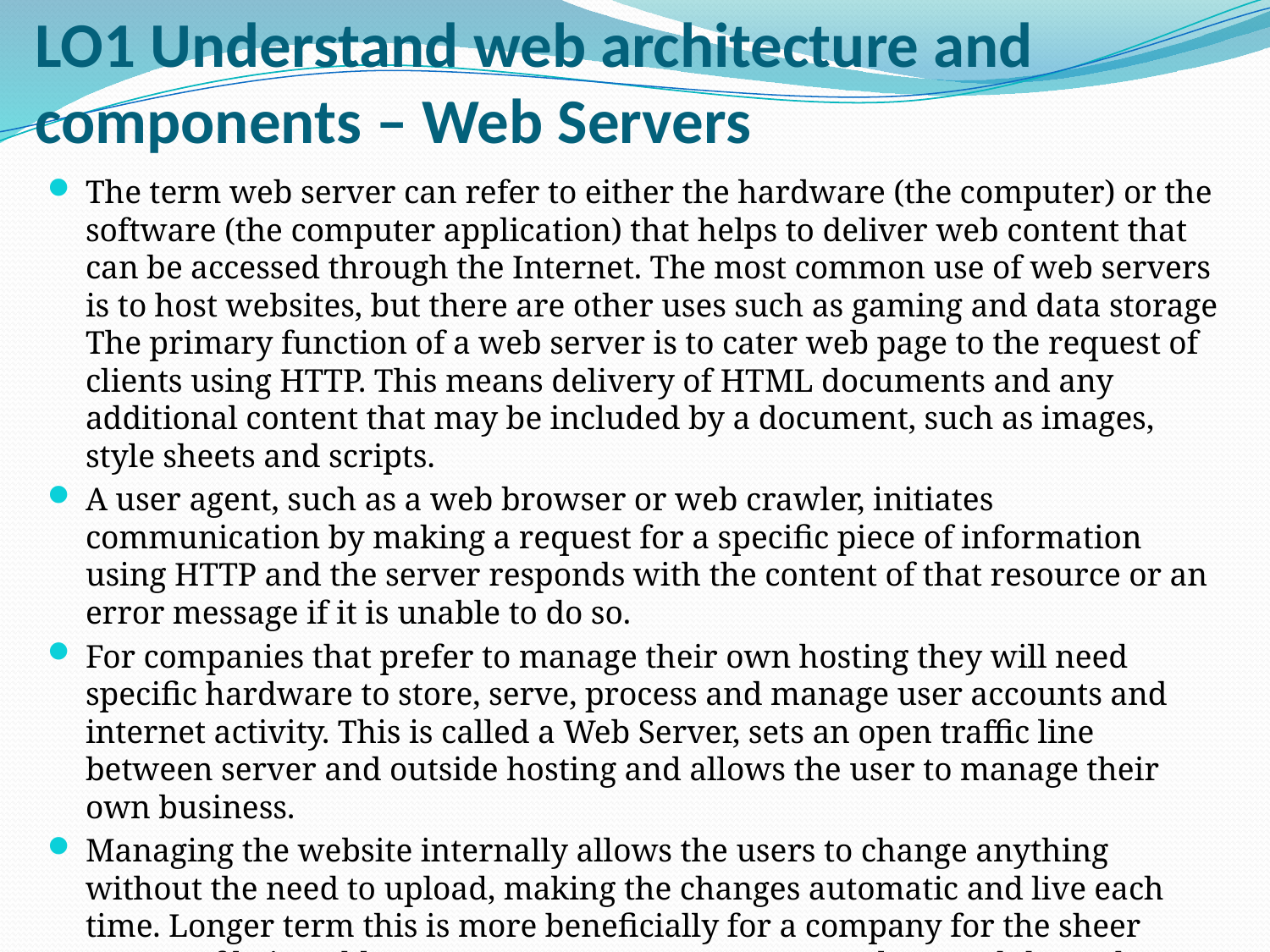

# LO1 Understand web architecture and components – Web Servers
The term web server can refer to either the hardware (the computer) or the software (the computer application) that helps to deliver web content that can be accessed through the Internet. The most common use of web servers is to host websites, but there are other uses such as gaming and data storage The primary function of a web server is to cater web page to the request of clients using HTTP. This means delivery of HTML documents and any additional content that may be included by a document, such as images, style sheets and scripts.
A user agent, such as a web browser or web crawler, initiates communication by making a request for a specific piece of information using HTTP and the server responds with the content of that resource or an error message if it is unable to do so.
For companies that prefer to manage their own hosting they will need specific hardware to store, serve, process and manage user accounts and internet activity. This is called a Web Server, sets an open traffic line between server and outside hosting and allows the user to manage their own business.
Managing the website internally allows the users to change anything without the need to upload, making the changes automatic and live each time. Longer term this is more beneficially for a company for the sheer reason of being able to manage your own content and expand through software rather than proxy.